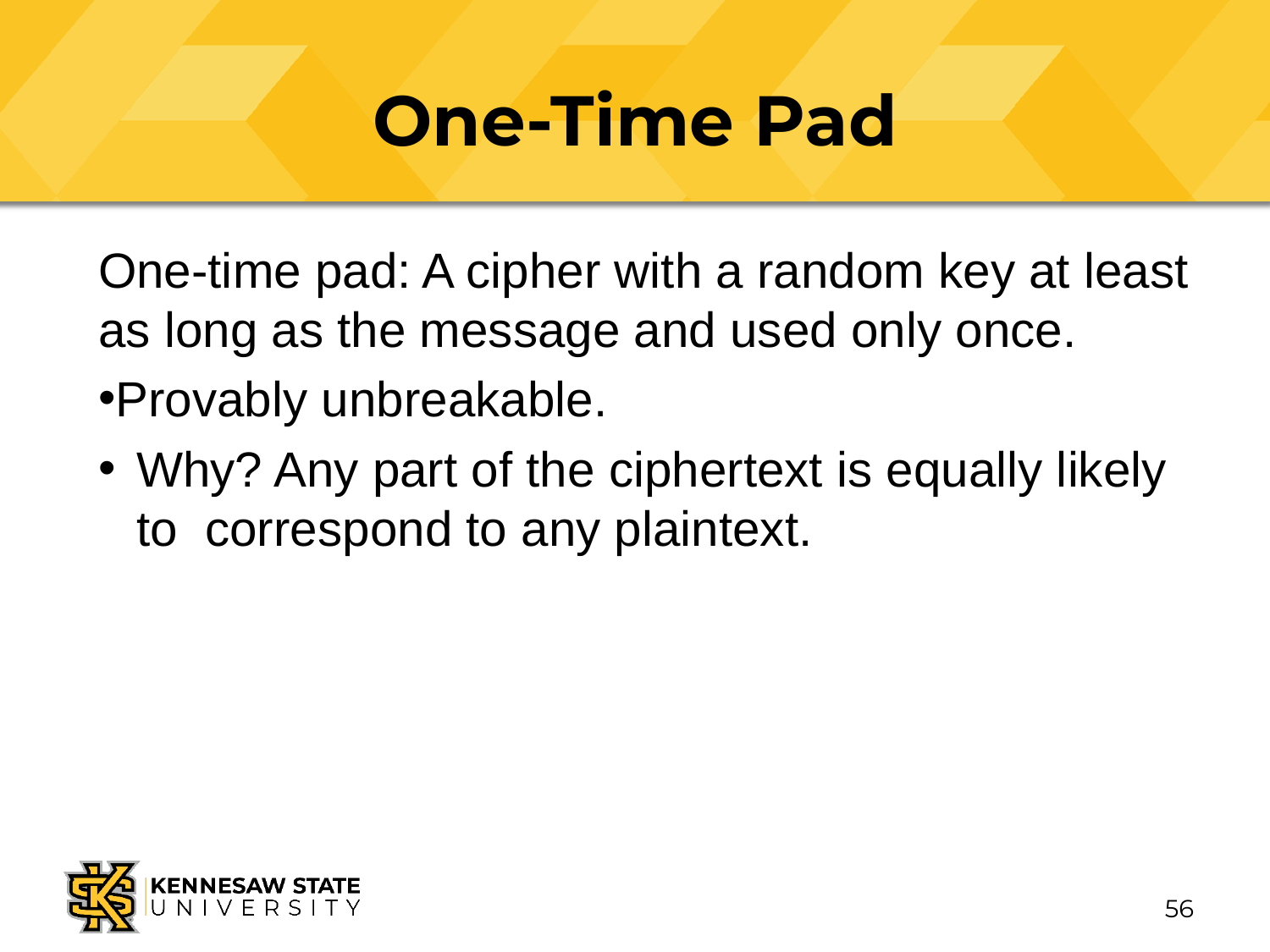

# One-Time Pad
One-time pad: A cipher with a random key at least as long as the message and used only once.
Provably unbreakable.
Why? Any part of the ciphertext is equally likely to  correspond to any plaintext.
56